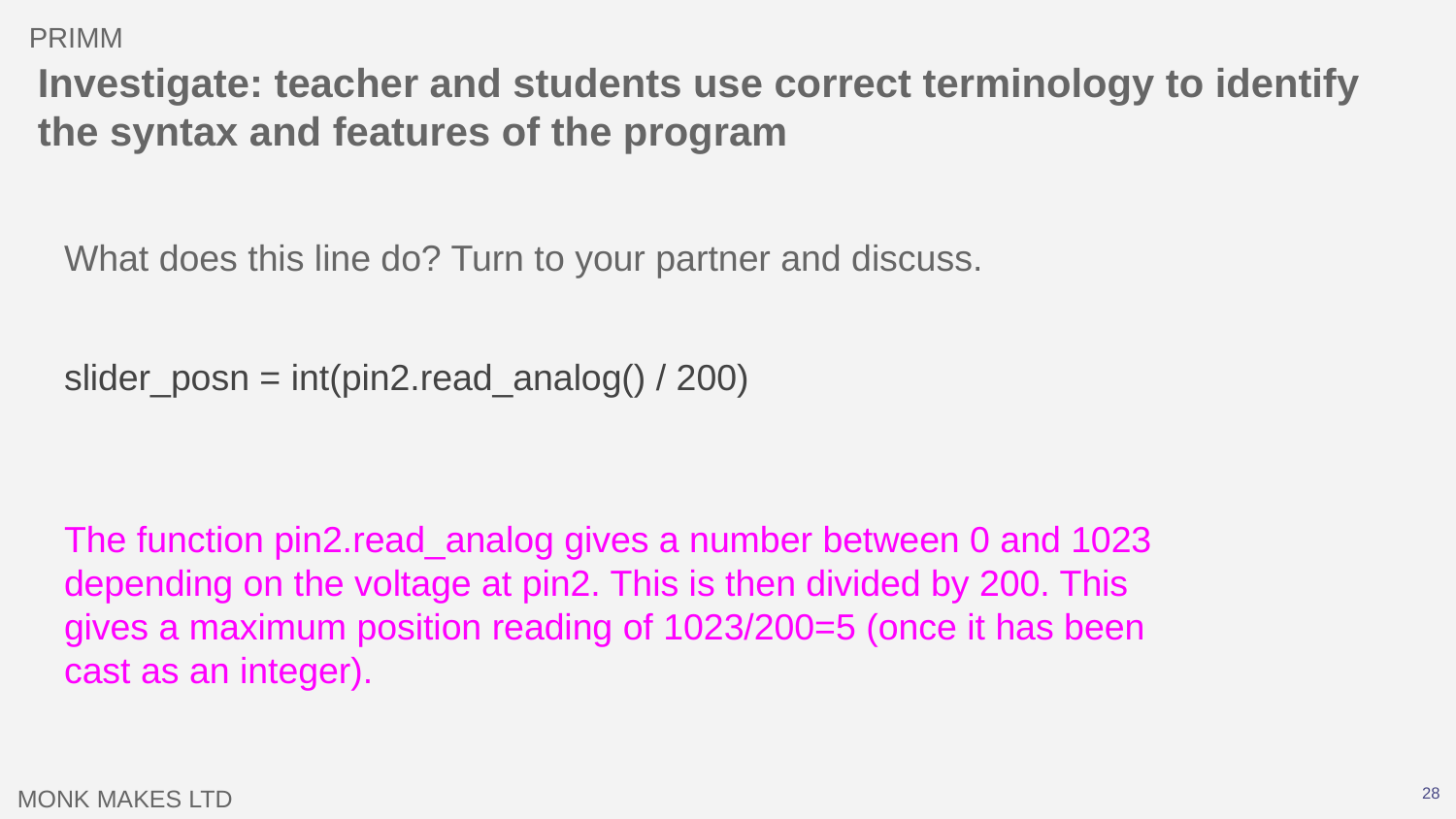

PRIMM
# Investigate: teacher and students use correct terminology to identify the syntax and features of the program
What does this line do? Turn to your partner and discuss.

slider_posn = int(pin2.read_analog() / 200)

The function pin2.read_analog gives a number between 0 and 1023 depending on the voltage at pin2. This is then divided by 200. This gives a maximum position reading of 1023/200=5 (once it has been cast as an integer).
28